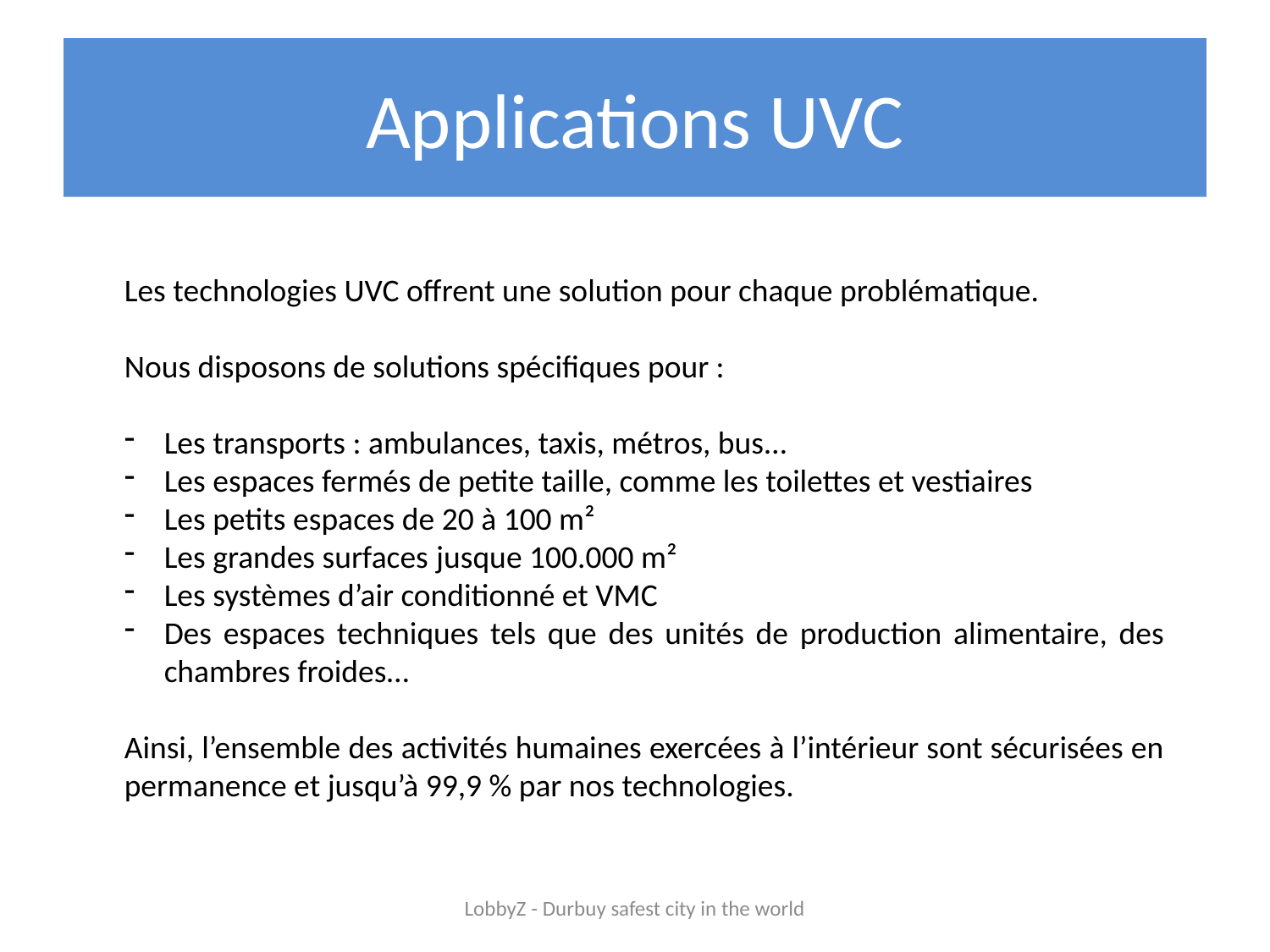

# Applications UVC
Les technologies UVC offrent une solution pour chaque problématique.

Nous disposons de solutions spécifiques pour :

Les transports : ambulances, taxis, métros, bus…
Les espaces fermés de petite taille, comme les toilettes et vestiaires
Les petits espaces de 20 à 100 m²
Les grandes surfaces jusque 100.000 m²
Les systèmes d’air conditionné et VMC
Des espaces techniques tels que des unités de production alimentaire, des chambres froides…

Ainsi, l’ensemble des activités humaines exercées à l’intérieur sont sécurisées en permanence et jusqu’à 99,9 % par nos technologies.
LobbyZ - Durbuy safest city in the world